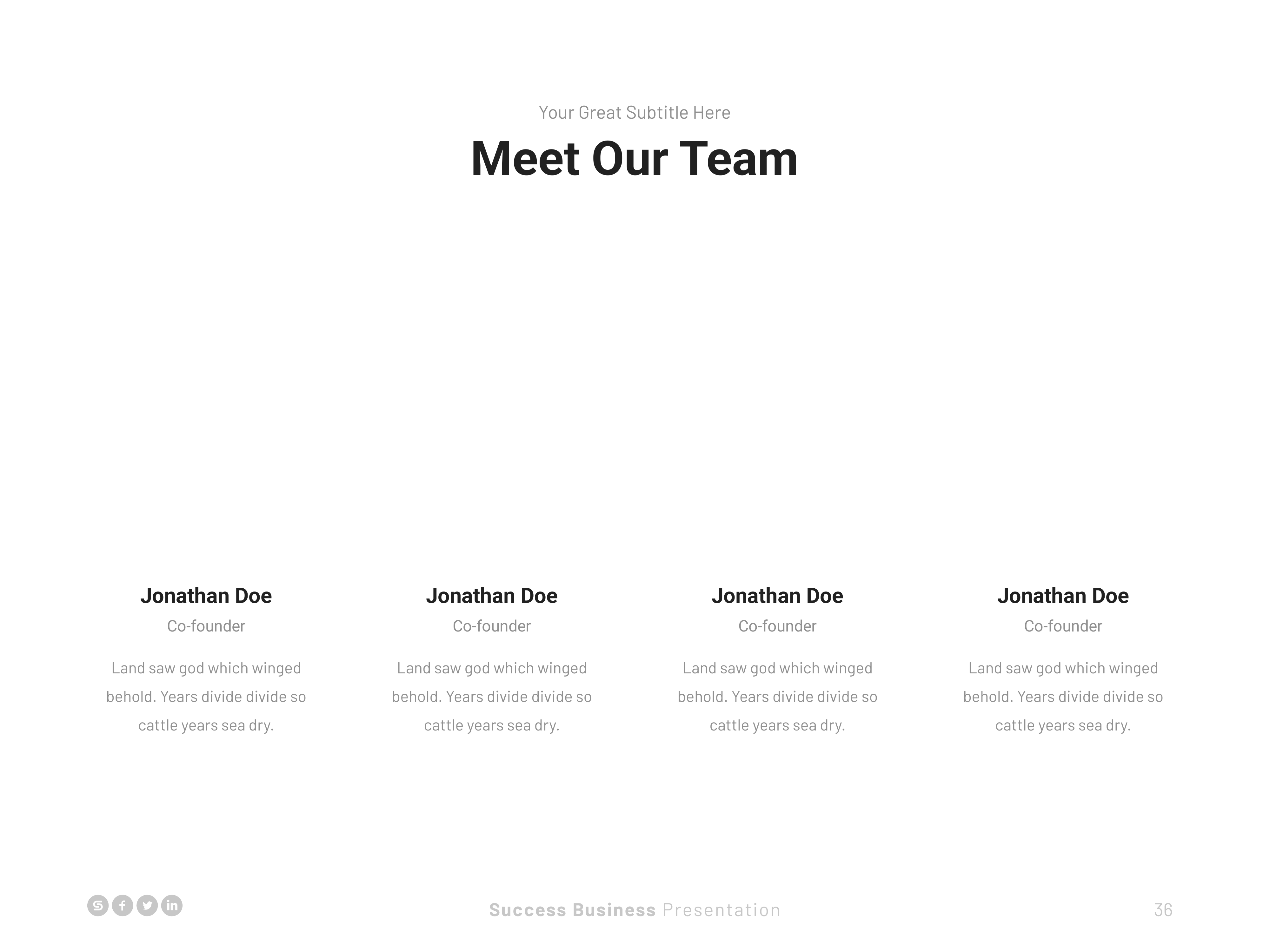

Your Great Subtitle Here
Meet Our Team

Jonathan Doe
Jonathan Doe
Jonathan Doe
Jonathan Doe
Co-founder
Co-founder
Co-founder
Co-founder
Land saw god which winged behold. Years divide divide so cattle years sea dry.
Land saw god which winged behold. Years divide divide so cattle years sea dry.
Land saw god which winged behold. Years divide divide so cattle years sea dry.
Land saw god which winged behold. Years divide divide so cattle years sea dry.